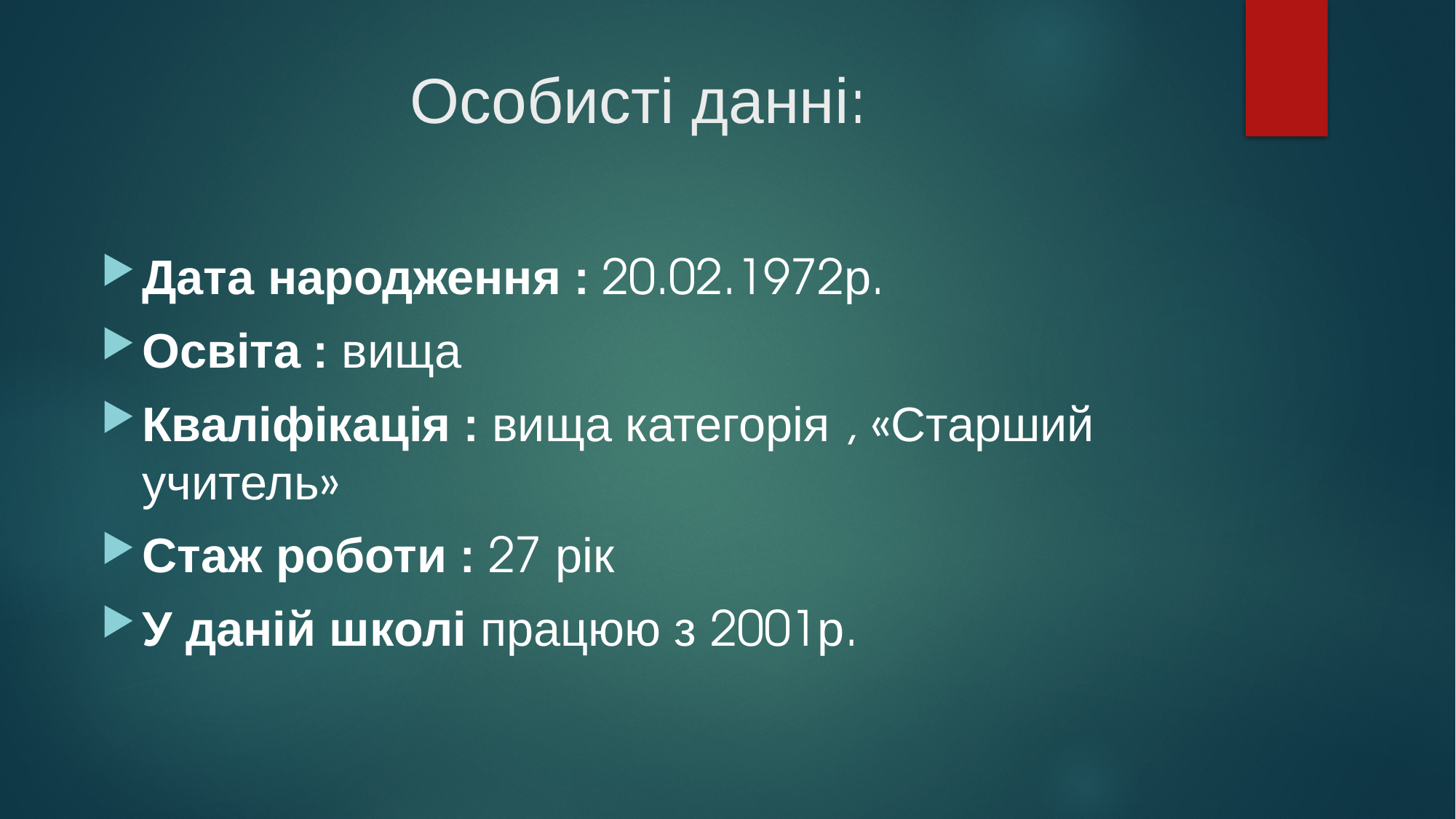

# Особисті данні:
Дата народження : 20.02.1972р.
Освіта : вища
Кваліфікація : вища категорія , «Старший учитель»
Стаж роботи : 27 рік
У даній школі працюю з 2001р.